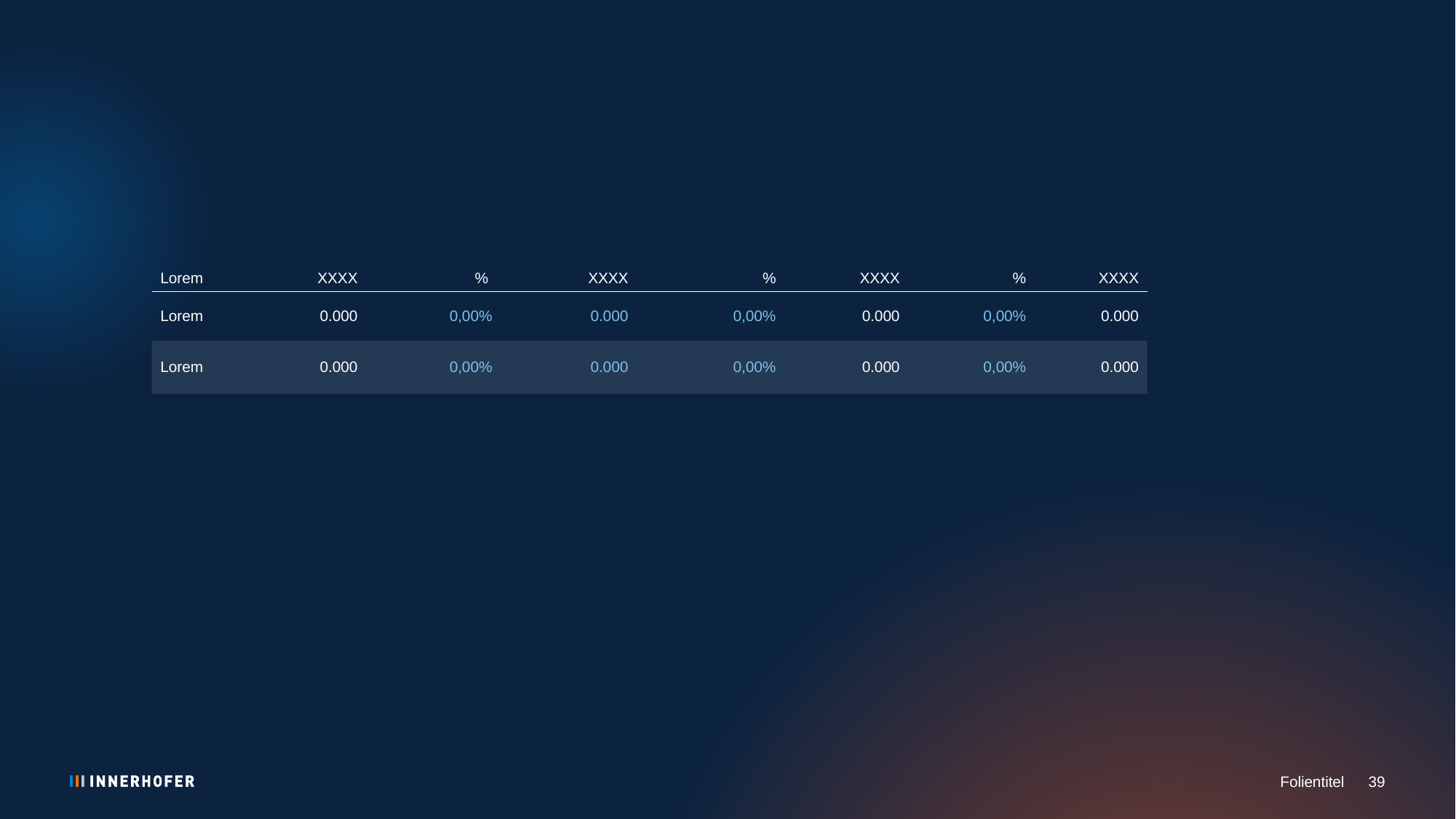

#
| Lorem | XXXX | % | XXXX | % | XXXX | % | XXXX |
| --- | --- | --- | --- | --- | --- | --- | --- |
| Lorem | 0.000 | 0,00% | 0.000 | 0,00% | 0.000 | 0,00% | 0.000 |
| Lorem | 0.000 | 0,00% | 0.000 | 0,00% | 0.000 | 0,00% | 0.000 |
Folientitel
39